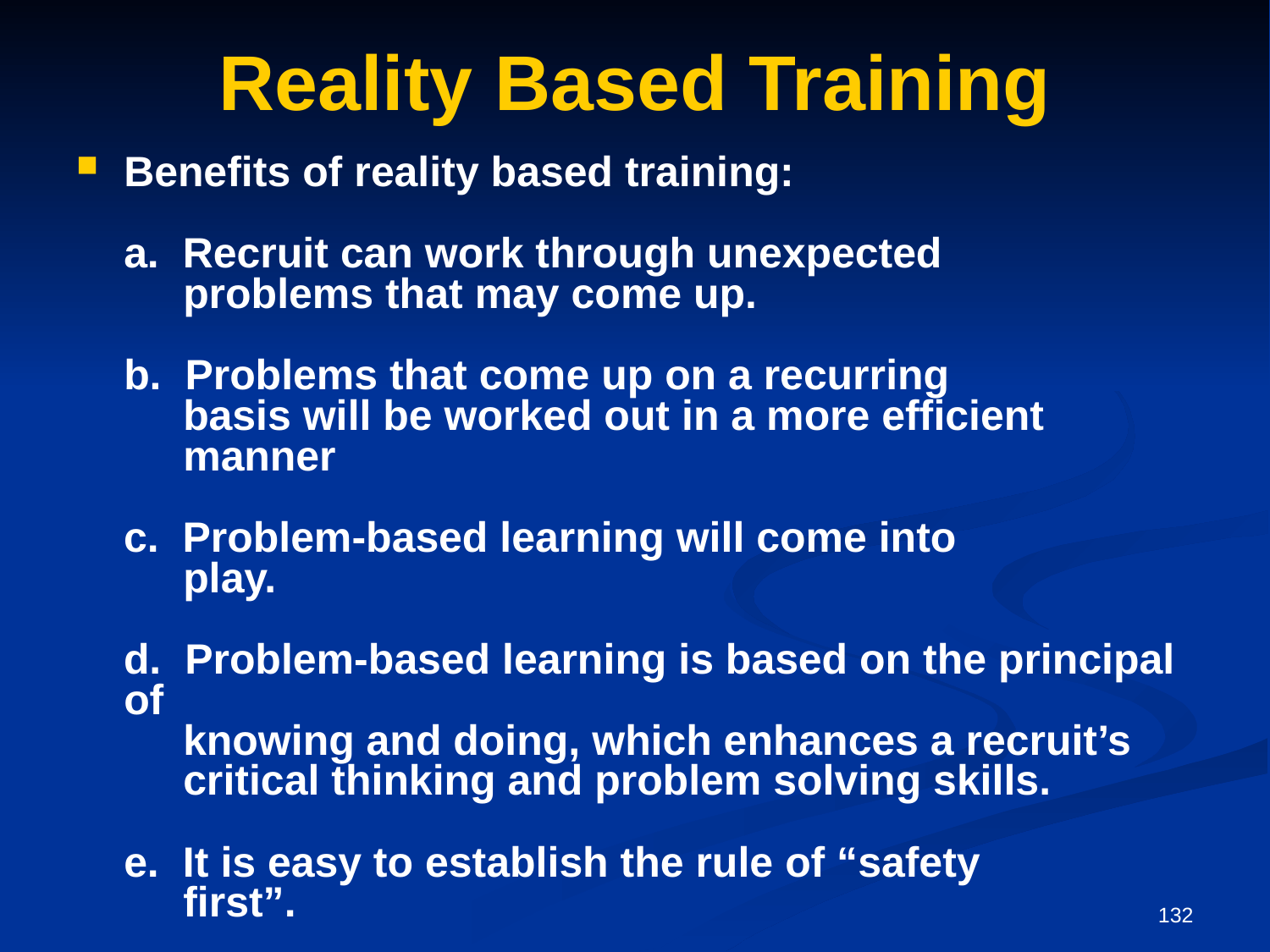

# Reality Based Training
Benefits of reality based training:

	a.  Recruit can work through unexpected
	     problems that may come up.

	b.  Problems that come up on a recurring
	     basis will be worked out in a more efficient
	     manner

    c.  Problem-based learning will come into
	     play.

    d.  Problem-based learning is based on the principal of
	     knowing and doing, which enhances a recruit’s
	     critical thinking and problem solving skills.

	e.  It is easy to establish the rule of “safety
	     first”.
132